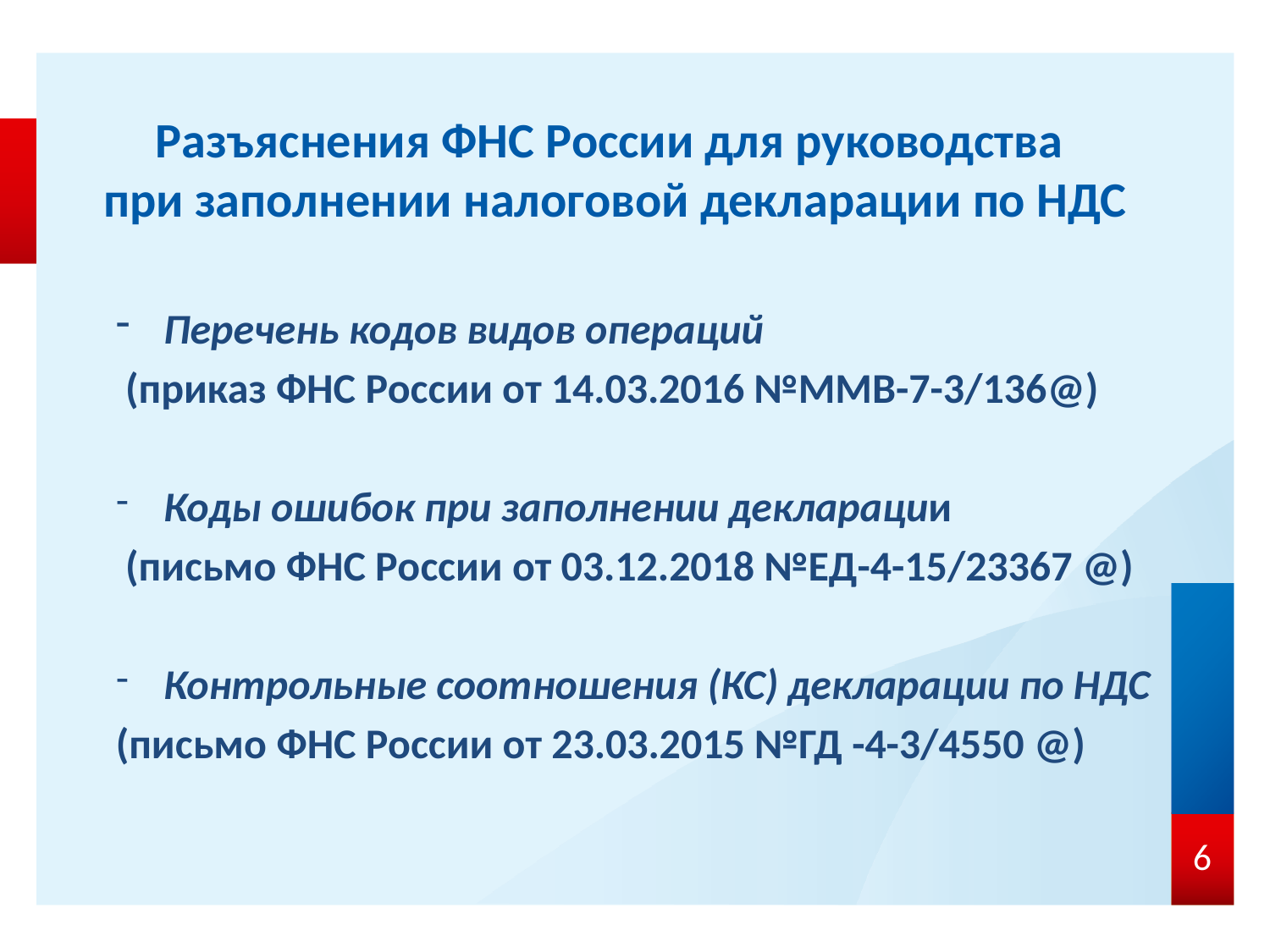

# Разъяснения ФНС России для руководства при заполнении налоговой декларации по НДС
Перечень кодов видов операций
 (приказ ФНС России от 14.03.2016 №ММВ-7-3/136@)

Коды ошибок при заполнении декларации
 (письмо ФНС России от 03.12.2018 №ЕД-4-15/23367 @)

Контрольные соотношения (КС) декларации по НДС
(письмо ФНС России от 23.03.2015 №ГД -4-3/4550 @)

6